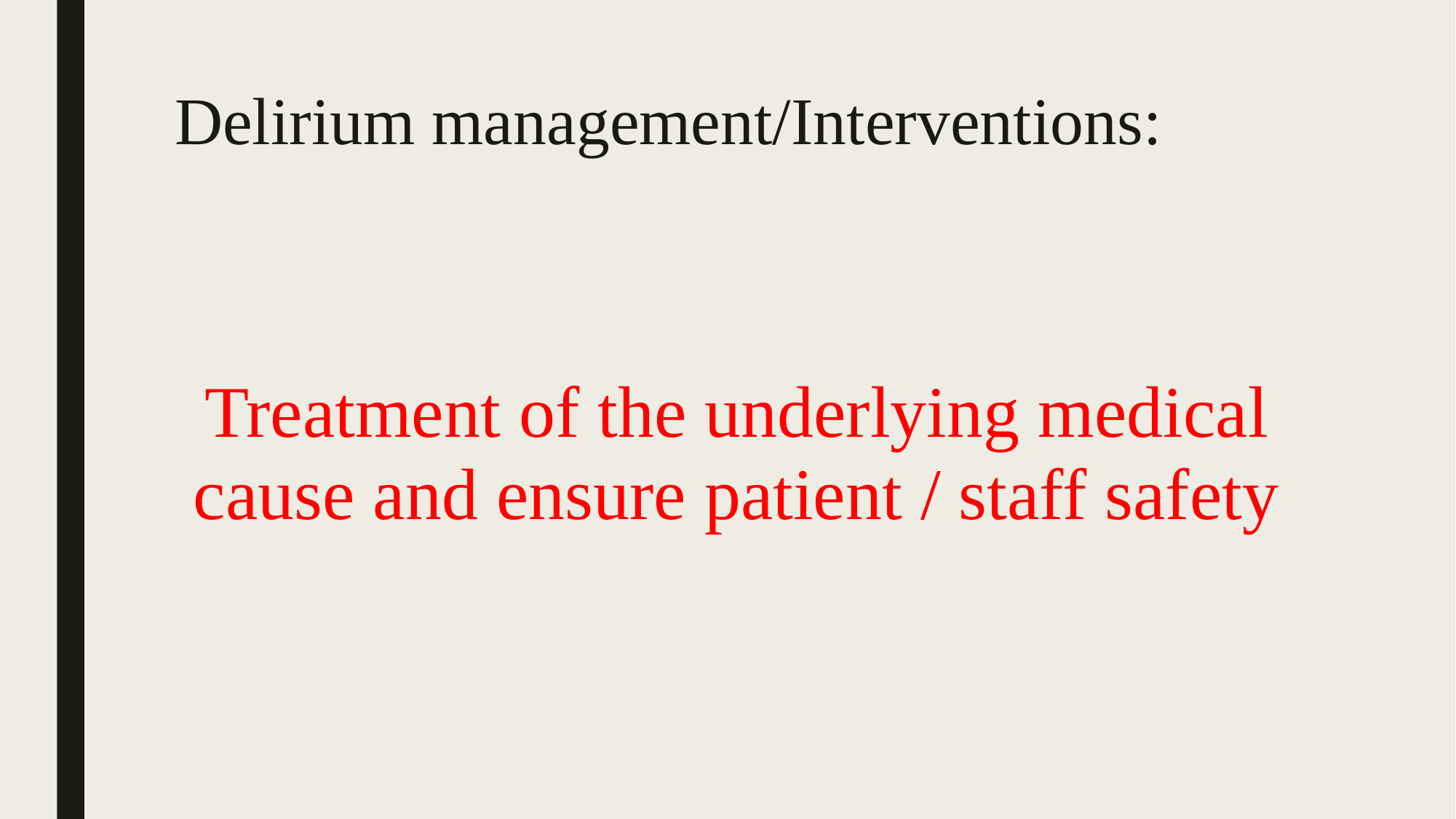

# Delirium management/Interventions:
Treatment of the underlying medical cause and ensure patient / staff safety